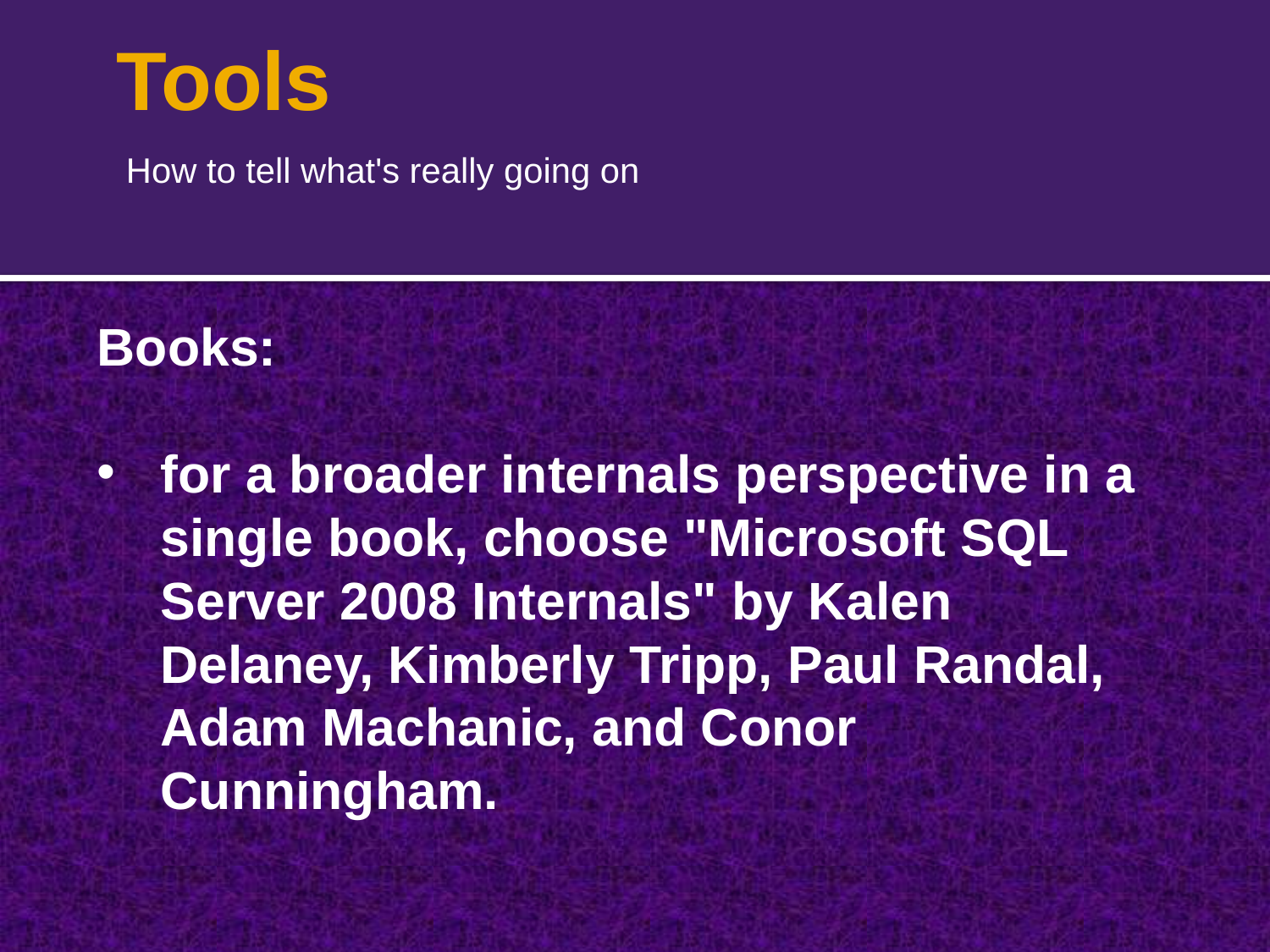

# Tools
How to tell what's really going on
Books:

for a broader internals perspective in a single book, choose "Microsoft SQL Server 2008 Internals" by Kalen Delaney, Kimberly Tripp, Paul Randal, Adam Machanic, and Conor Cunningham.